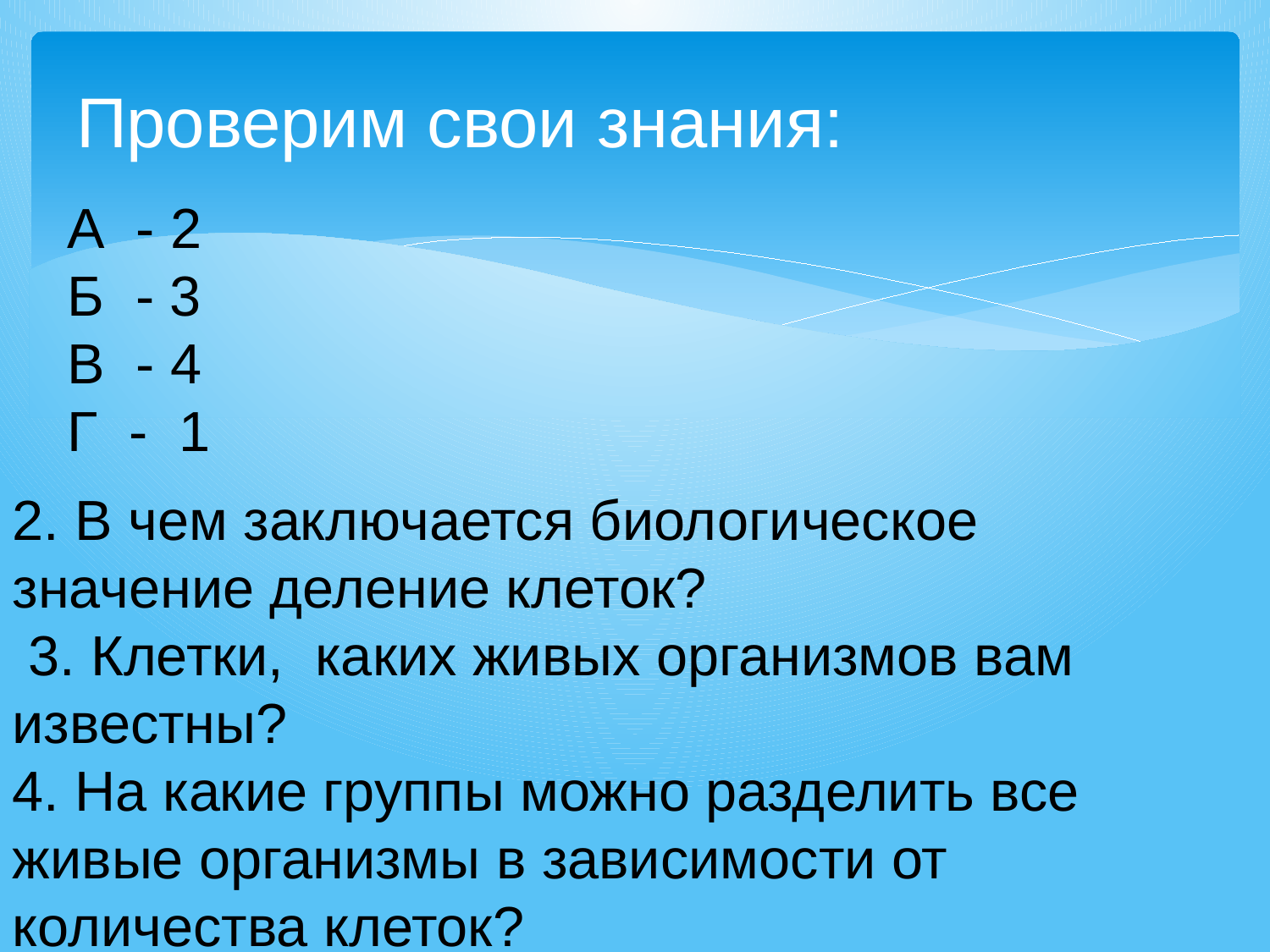

# Проверим свои знания:
А  - 2
Б  - 3
В  - 4
Г  -  1
2. В чем заключается биологическое значение деление клеток?
 3. Клетки,  каких живых организмов вам известны?
4. На какие группы можно разделить все живые организмы в зависимости от количества клеток?